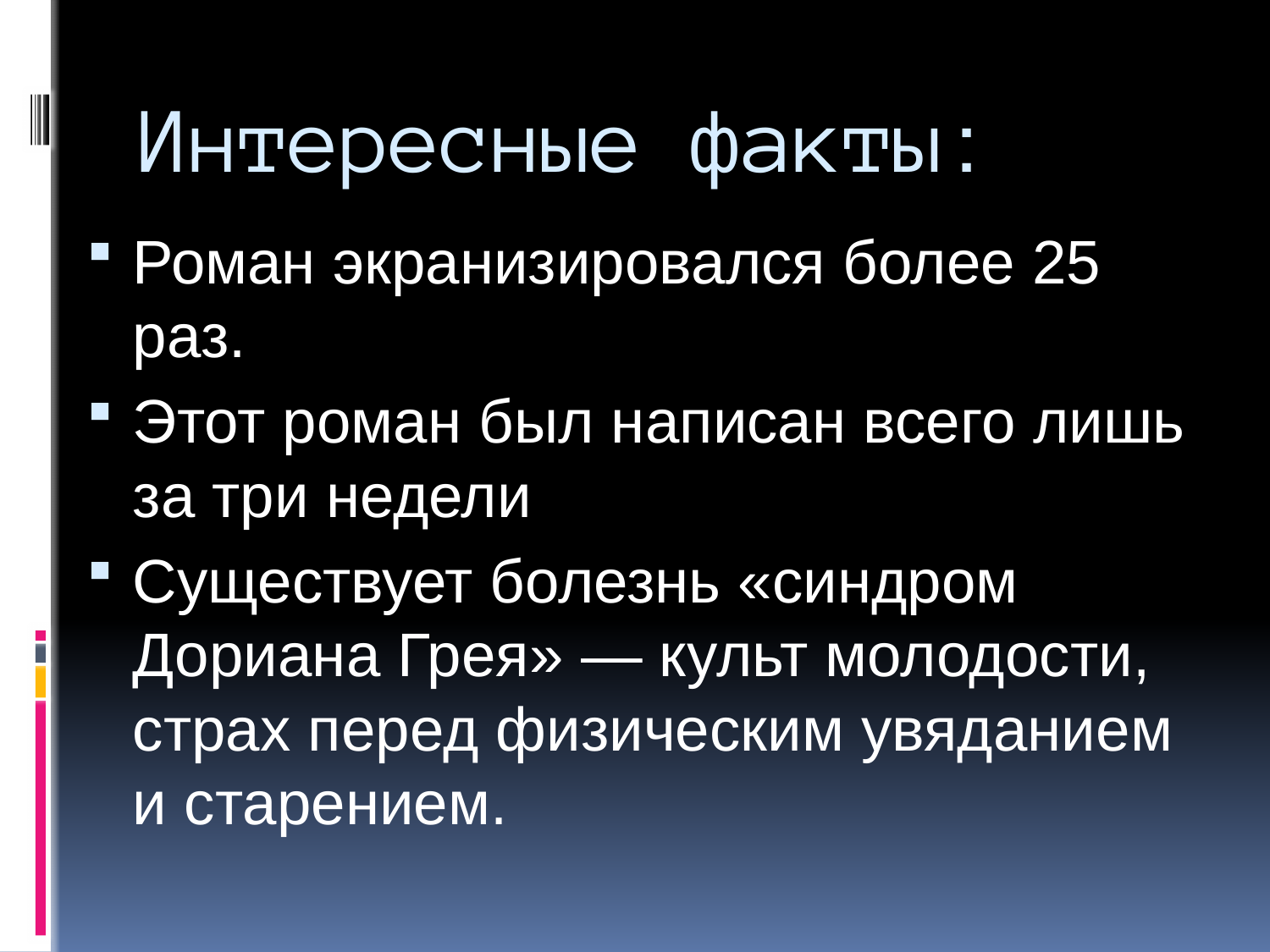

# Интересные факты:
Роман экранизировался более 25 раз.
Этот роман был написан всего лишь за три недели
Существует болезнь «синдром Дориана Грея» — культ молодости, страх перед физическим увяданием и старением.